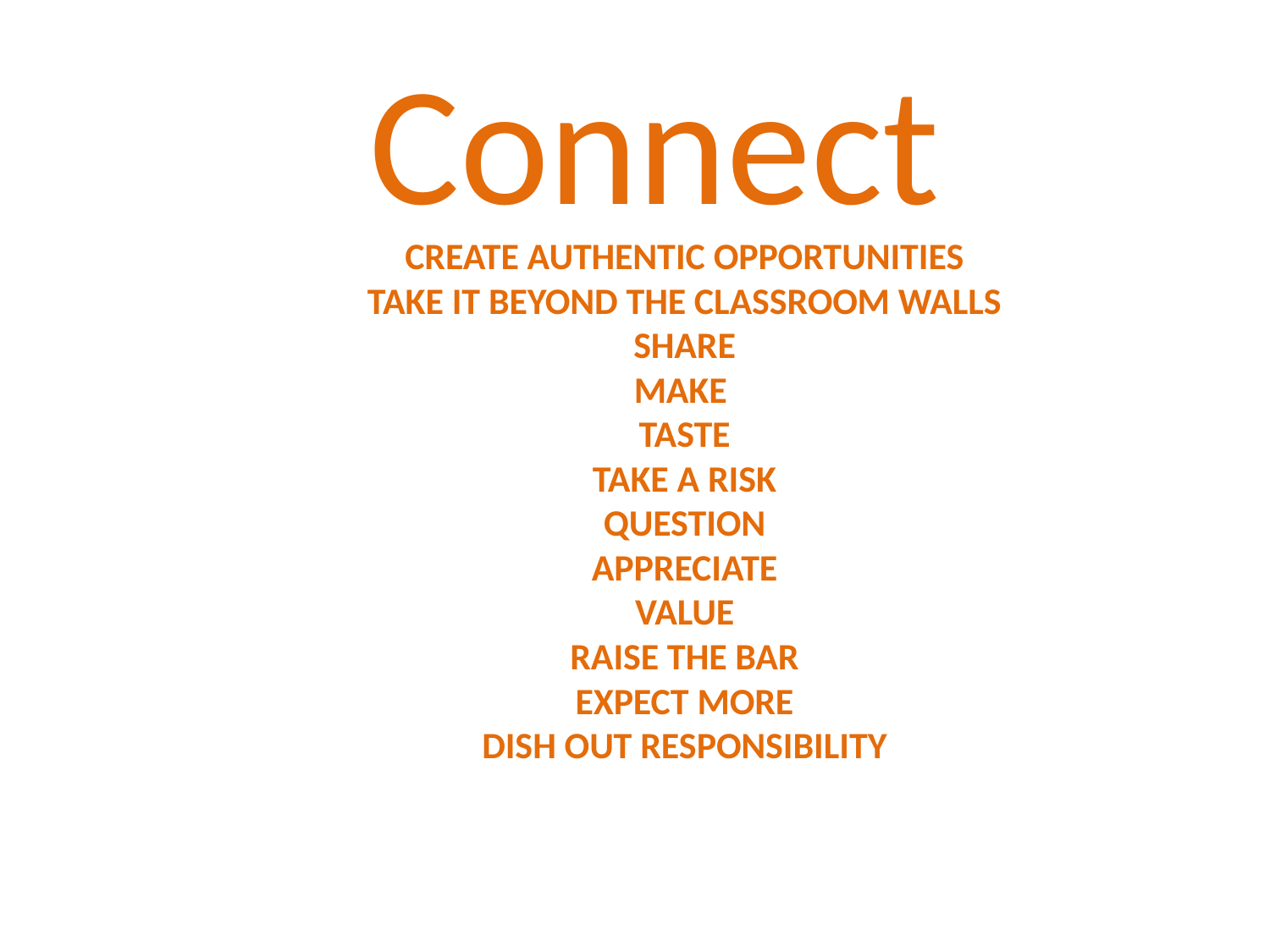

Connect
# Create authentic opportunities take it beyond the classroom walls Share make taste take a risk question appreciate value Raise the bar expect more dish out responsibility